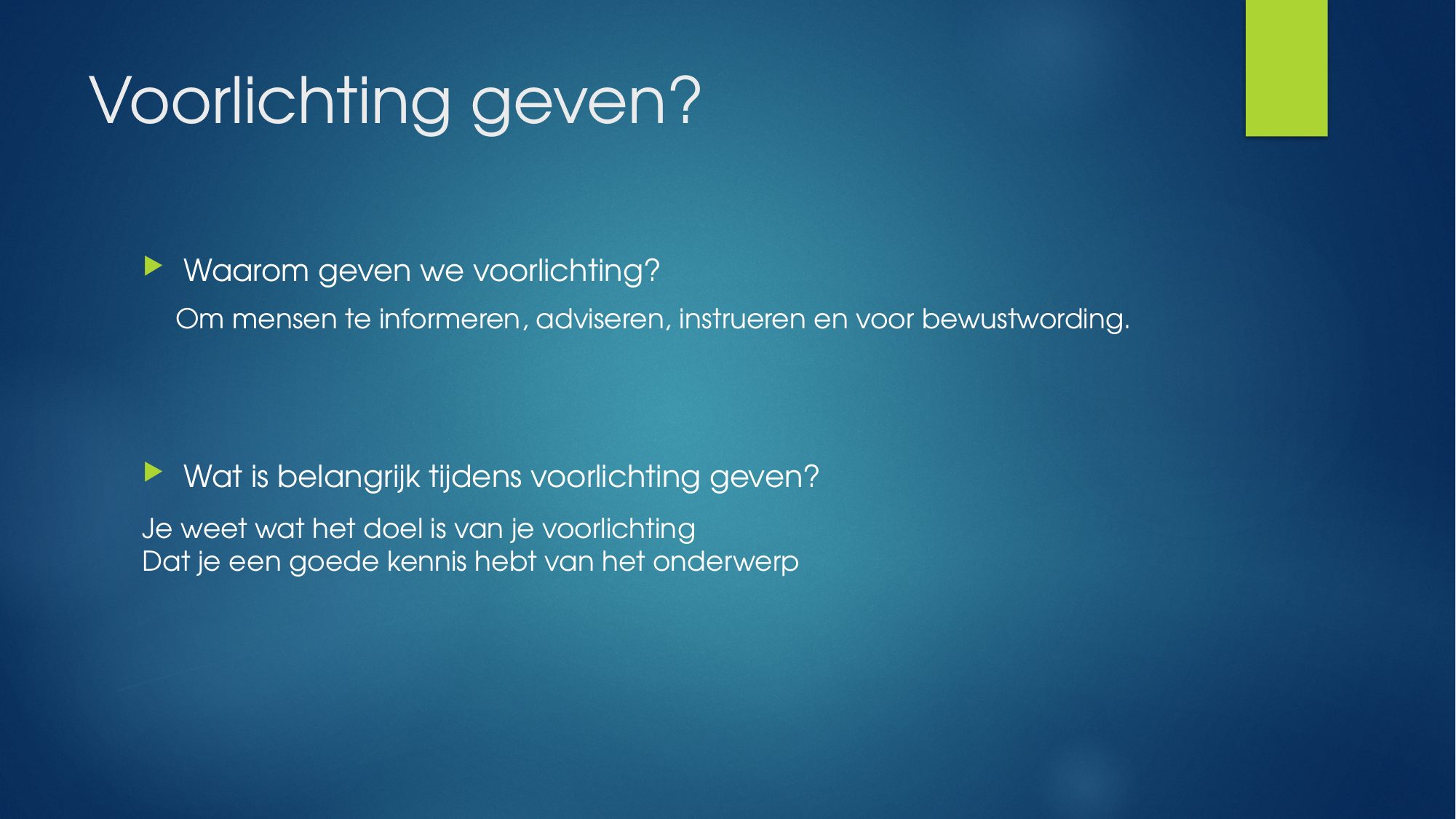

# Voorlichting geven?
Waarom geven we voorlichting?

Wat is belangrijk tijdens voorlichting geven?

Om mensen te informeren, adviseren, instrueren en voor bewustwording.

Je weet wat het doel is van je voorlichting
Dat je een goede kennis hebt van het onderwerp